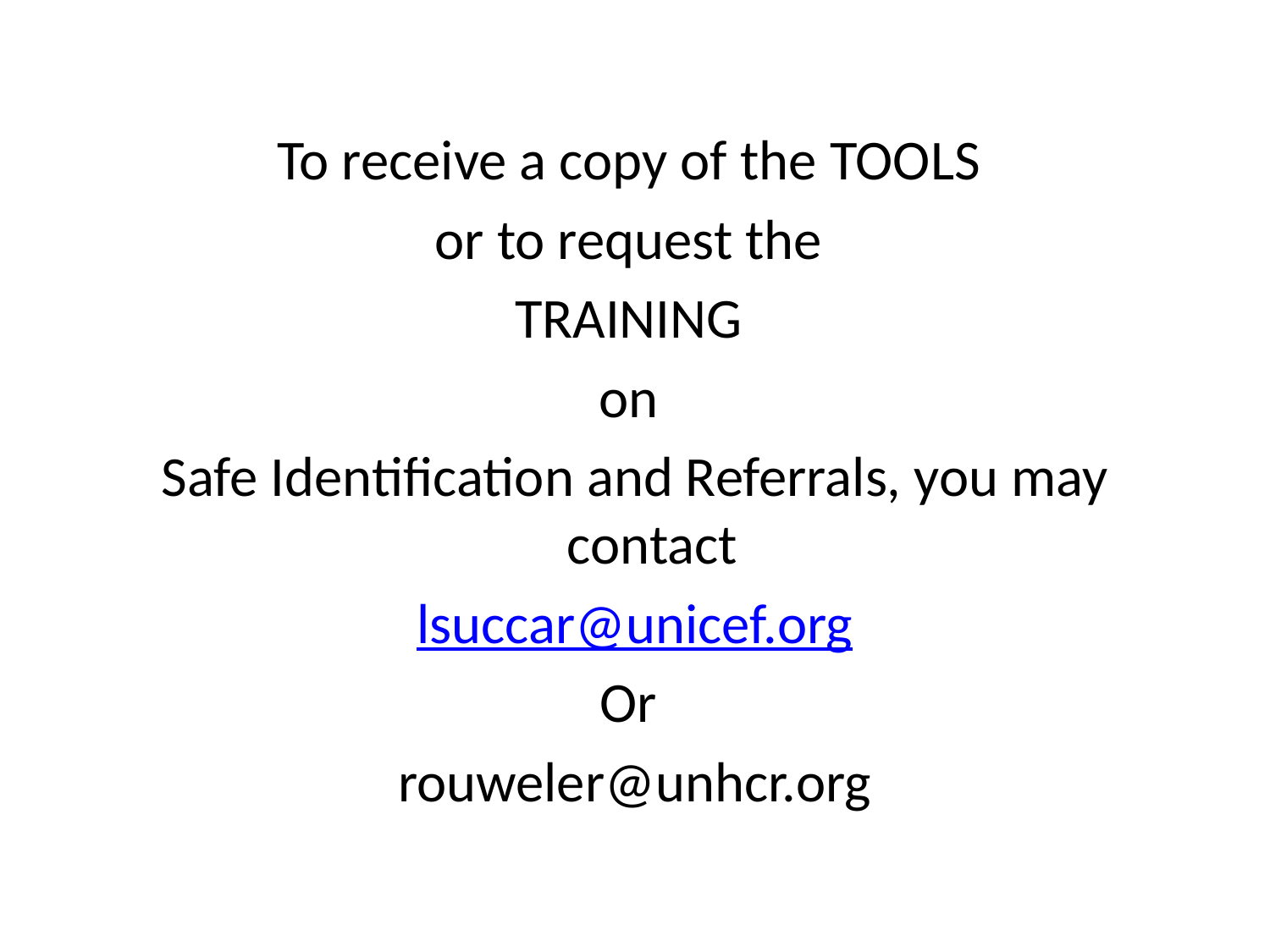

To receive a copy of the tools
or to request the
training
on
Safe Identification and Referrals, you may contact
lsuccar@unicef.org
Or
rouweler@unhcr.org